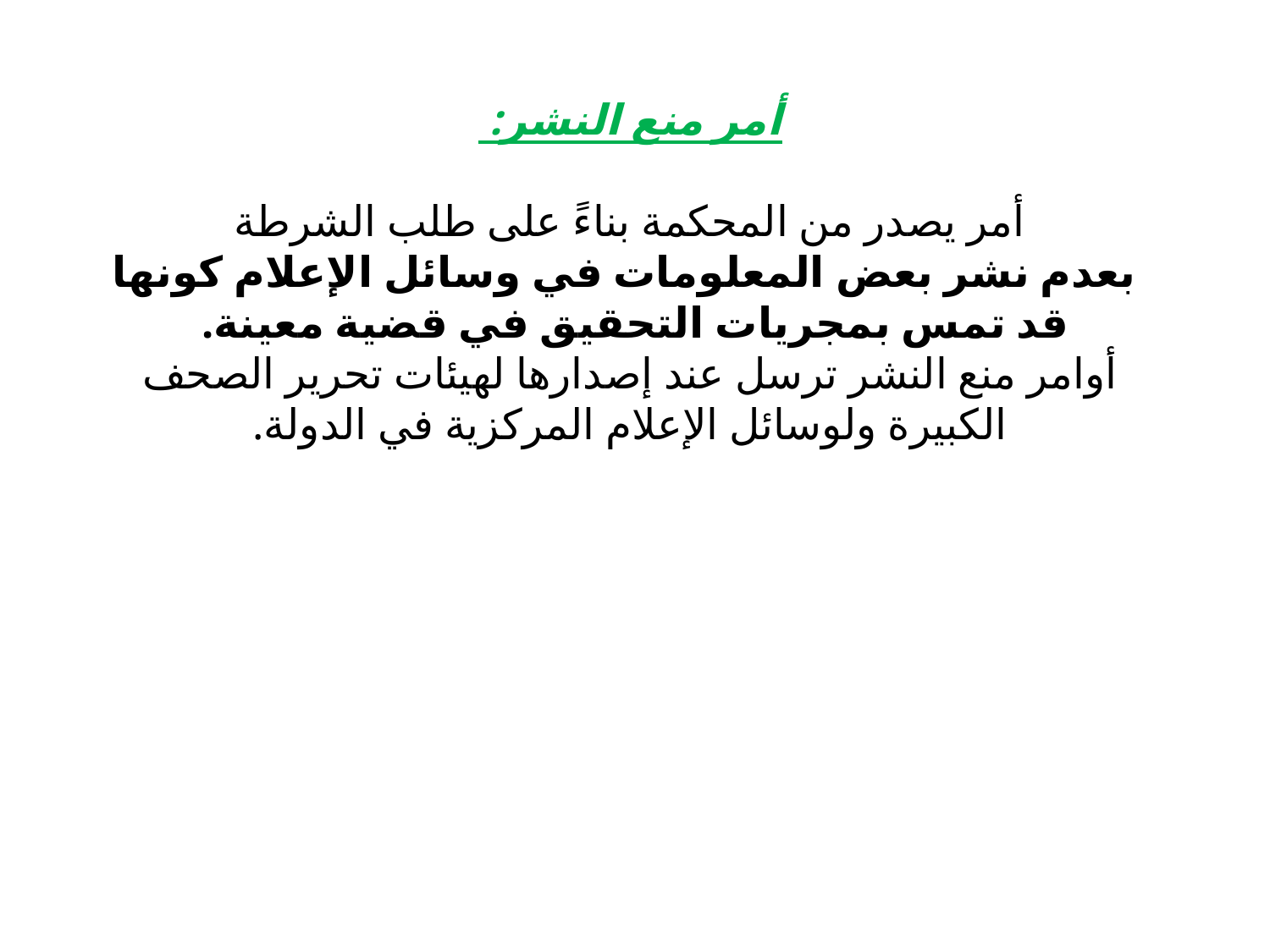

أمر منع النشر:

أمر يصدر من المحكمة بناءً على طلب الشرطة
 بعدم نشر بعض المعلومات في وسائل الإعلام كونها قد تمس بمجريات التحقيق في قضية معينة.
أوامر منع النشر ترسل عند إصدارها لهيئات تحرير الصحف الكبيرة ولوسائل الإعلام المركزية في الدولة.